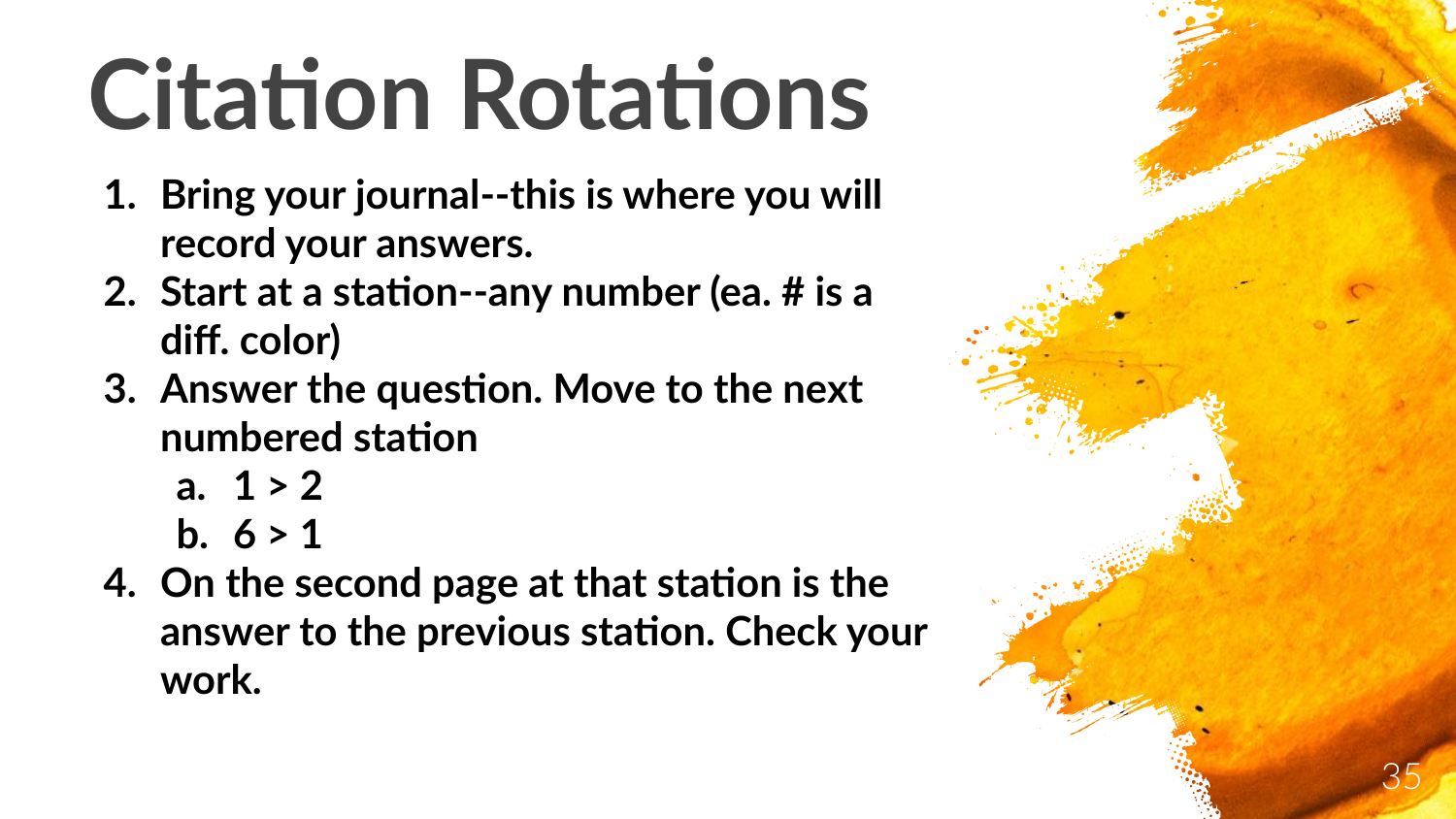

# Citation Rotations
Bring your journal--this is where you will record your answers.
Start at a station--any number (ea. # is a diff. color)
Answer the question. Move to the next numbered station
1 > 2
6 > 1
On the second page at that station is the answer to the previous station. Check your work.
35